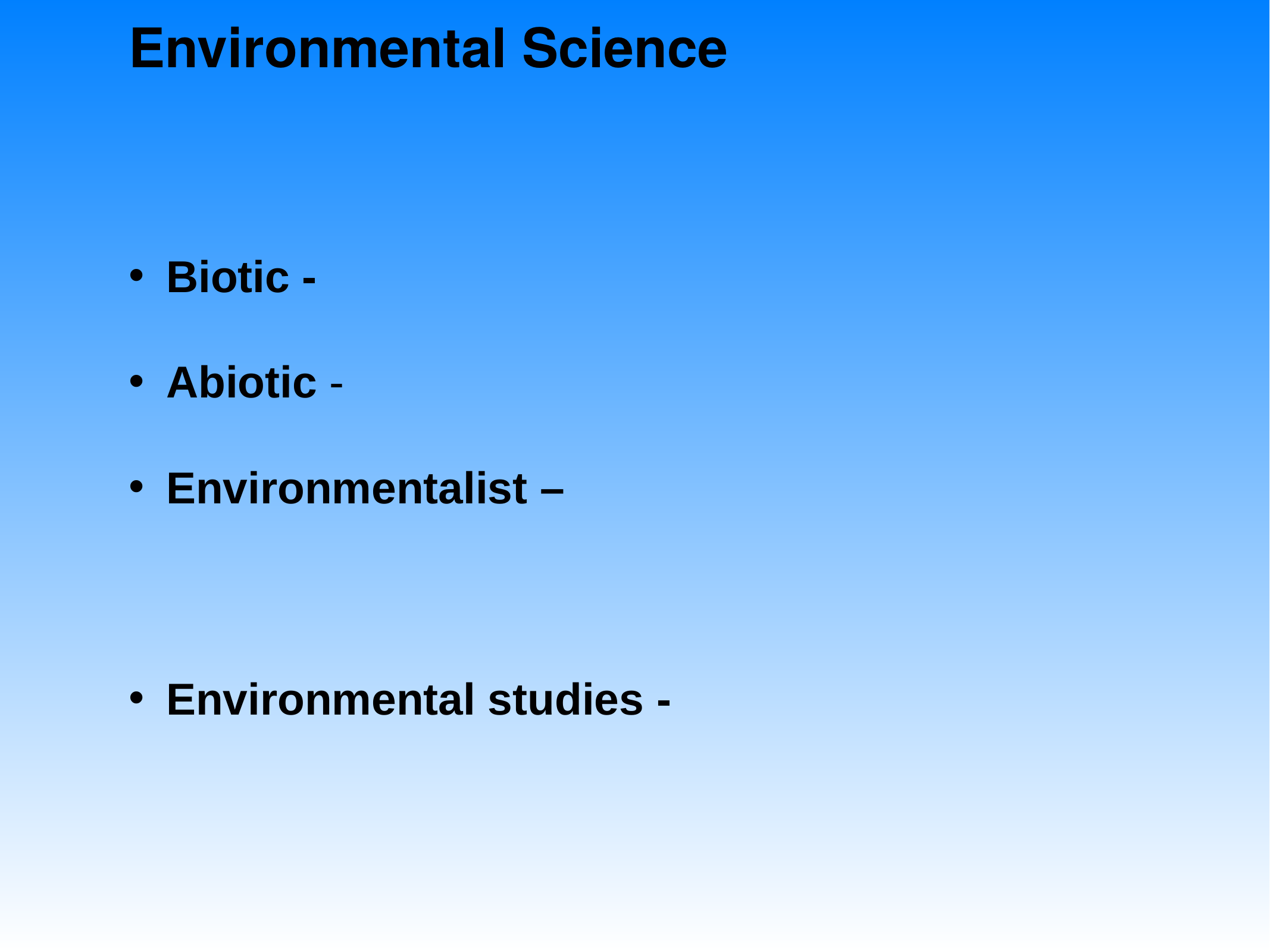

# Environmental Science
Biotic -
Abiotic -
Environmentalist –

Environmental studies -